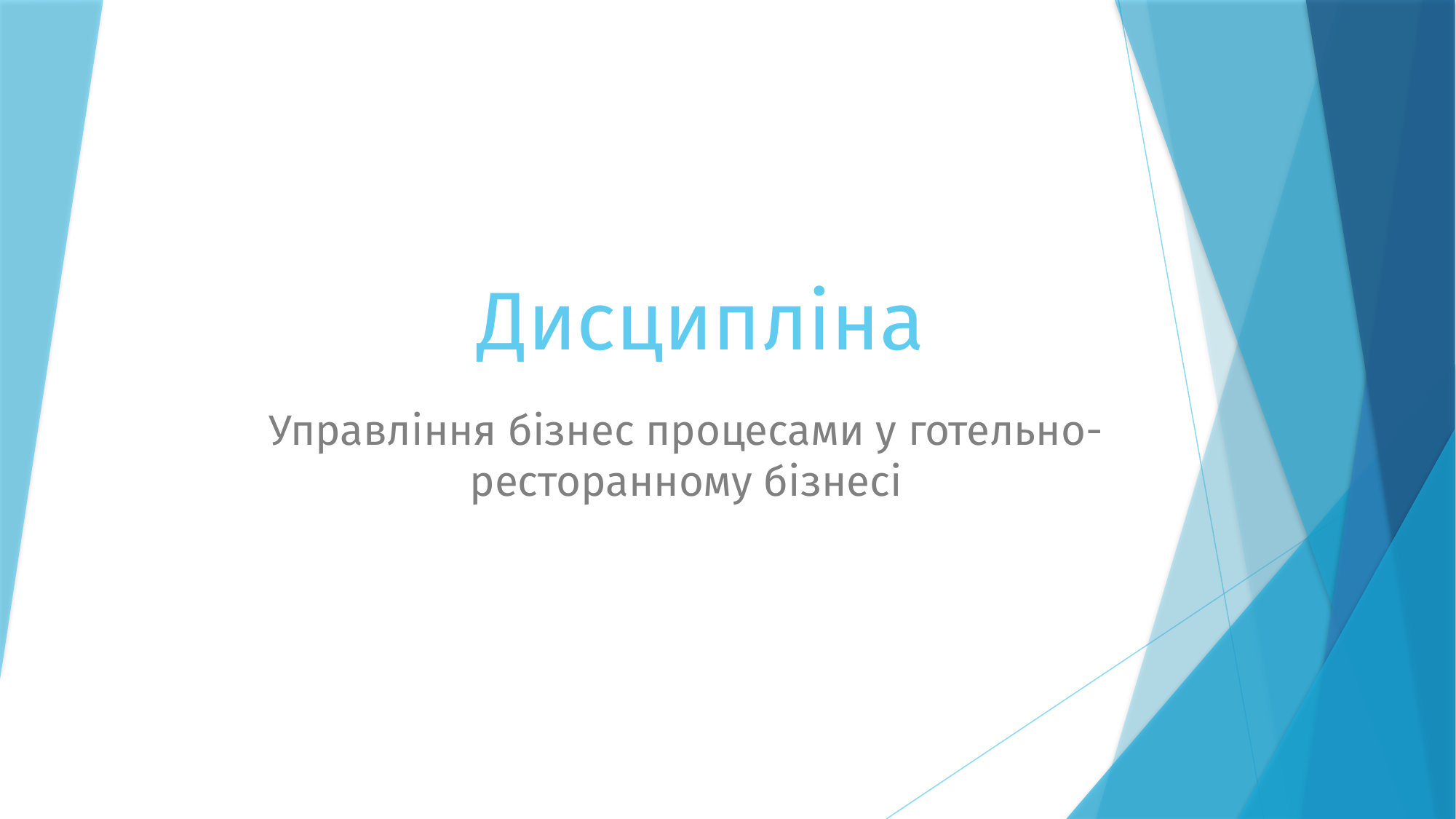

# Дисципліна
Управління бізнес процесами у готельно-ресторанному бізнесі